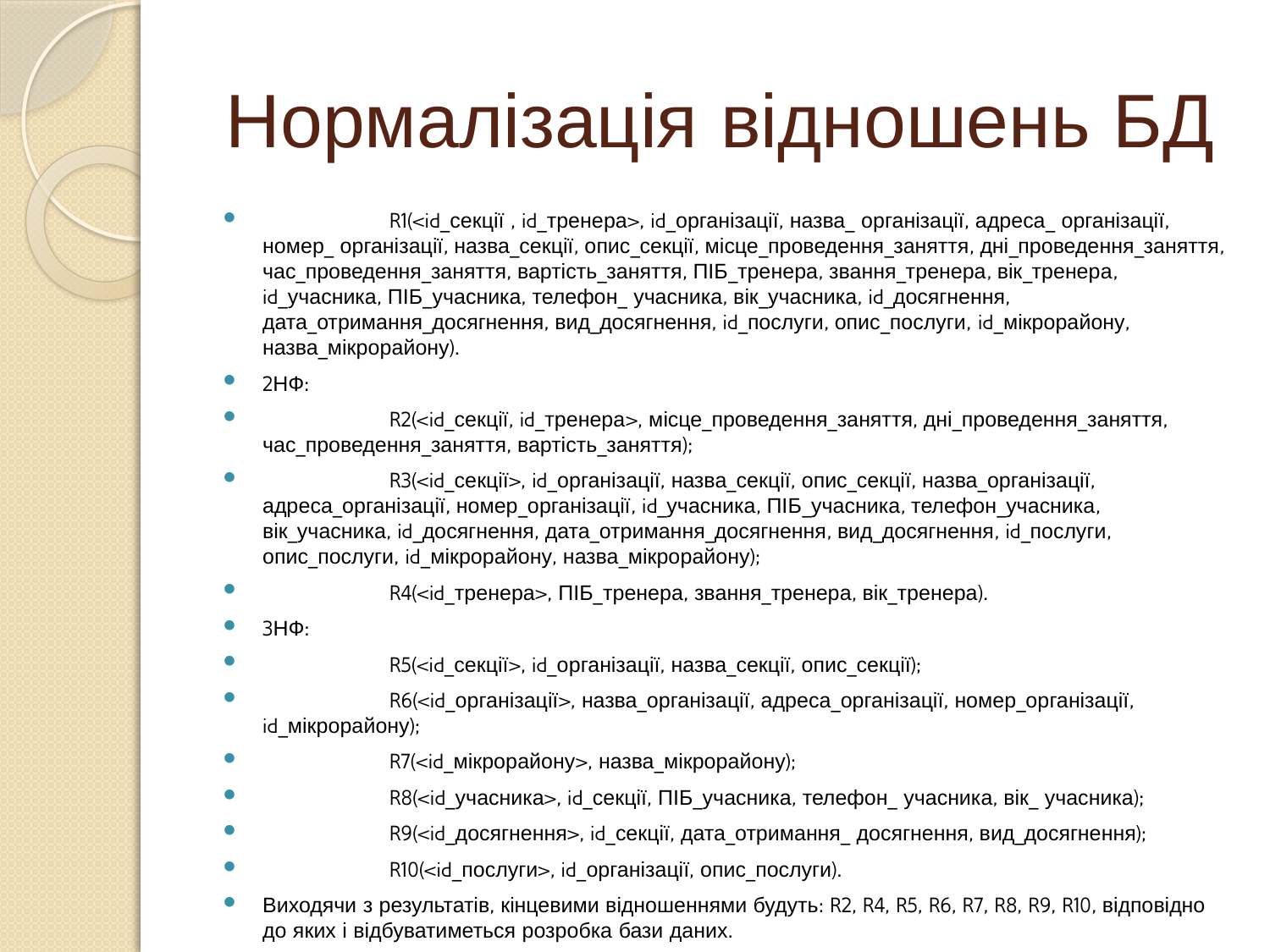

# Нормалізація відношень БД
	R1(<id_секції , id_тренера>, id_організації, назва_ організації, адреса_ організації, номер_ організації, назва_секції, опис_секції, місце_проведення_заняття, дні_проведення_заняття, час_проведення_заняття, вартість_заняття, ПІБ_тренера, звання_тренера, вік_тренера, id_учасника, ПІБ_учасника, телефон_ учасника, вік_учасника, id_досягнення, дата_отримання_досягнення, вид_досягнення, id_послуги, опис_послуги, id_мікрорайону, назва_мікрорайону).
2НФ:
	R2(<id_секції, id_тренера>, місце_проведення_заняття, дні_проведення_заняття, час_проведення_заняття, вартість_заняття);
	R3(<id_секції>, id_організації, назва_секції, опис_секції, назва_організації, адреса_організації, номер_організації, id_учасника, ПІБ_учасника, телефон_учасника, вік_учасника, id_досягнення, дата_отримання_досягнення, вид_досягнення, id_послуги, опис_послуги, id_мікрорайону, назва_мікрорайону);
	R4(<id_тренера>, ПІБ_тренера, звання_тренера, вік_тренера).
3НФ:
	R5(<id_секції>, id_організації, назва_секції, опис_секції);
	R6(<id_організації>, назва_організації, адреса_організації, номер_організації, id_мікрорайону);
	R7(<id_мікрорайону>, назва_мікрорайону);
	R8(<id_учасника>, id_секції, ПІБ_учасника, телефон_ учасника, вік_ учасника);
	R9(<id_досягнення>, id_секції, дата_отримання_ досягнення, вид_досягнення);
	R10(<id_послуги>, id_організації, опис_послуги).
Виходячи з результатів, кінцевими відношеннями будуть: R2, R4, R5, R6, R7, R8, R9, R10, відповідно до яких і відбуватиметься розробка бази даних.